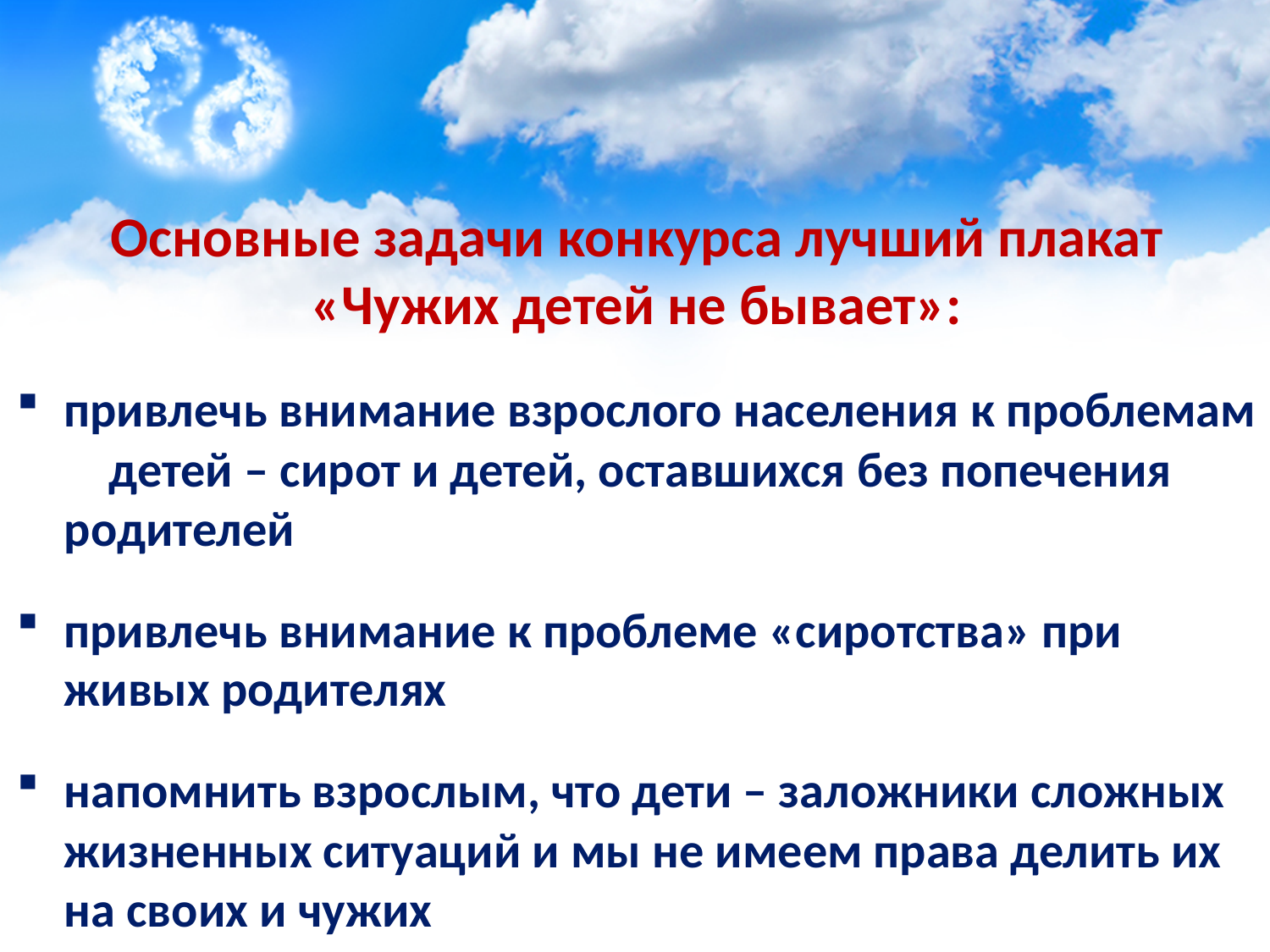

Основные задачи конкурса лучший плакат «Чужих детей не бывает»:
привлечь внимание взрослого населения к проблемам     детей – сирот и детей, оставшихся без попечения родителей
привлечь внимание к проблеме «сиротства» при живых родителях
напомнить взрослым, что дети – заложники сложных жизненных ситуаций и мы не имеем права делить их на своих и чужих